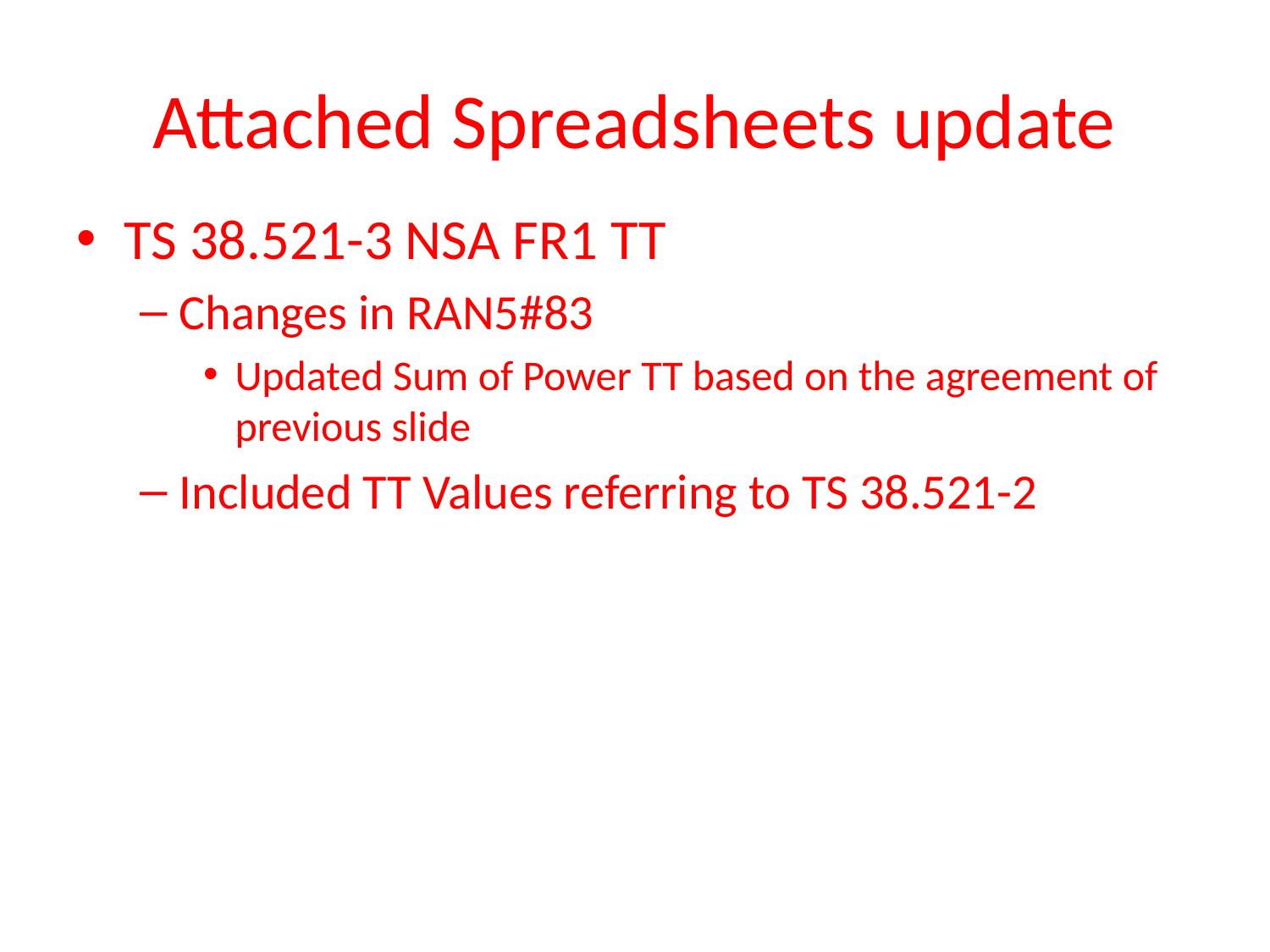

# Attached Spreadsheets update
TS 38.521-3 NSA FR1 TT
Changes in RAN5#83
Updated Sum of Power TT based on the agreement of previous slide
Included TT Values referring to TS 38.521-2